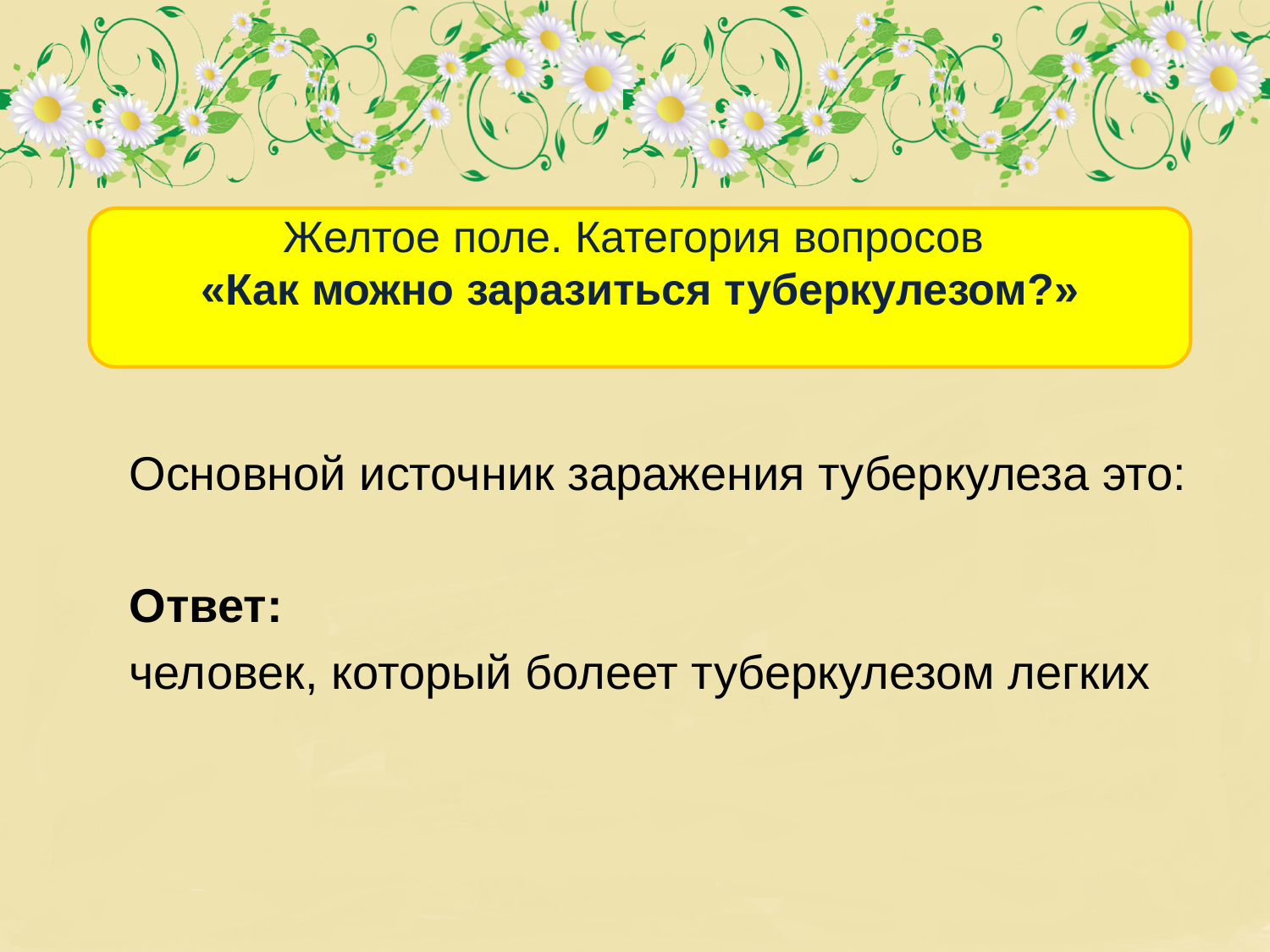

Желтое поле. Категория вопросов
«Как можно заразиться туберкулезом?»

	Основной источник заражения туберкулеза это:

	Ответ:
	человек, который болеет туберкулезом легких